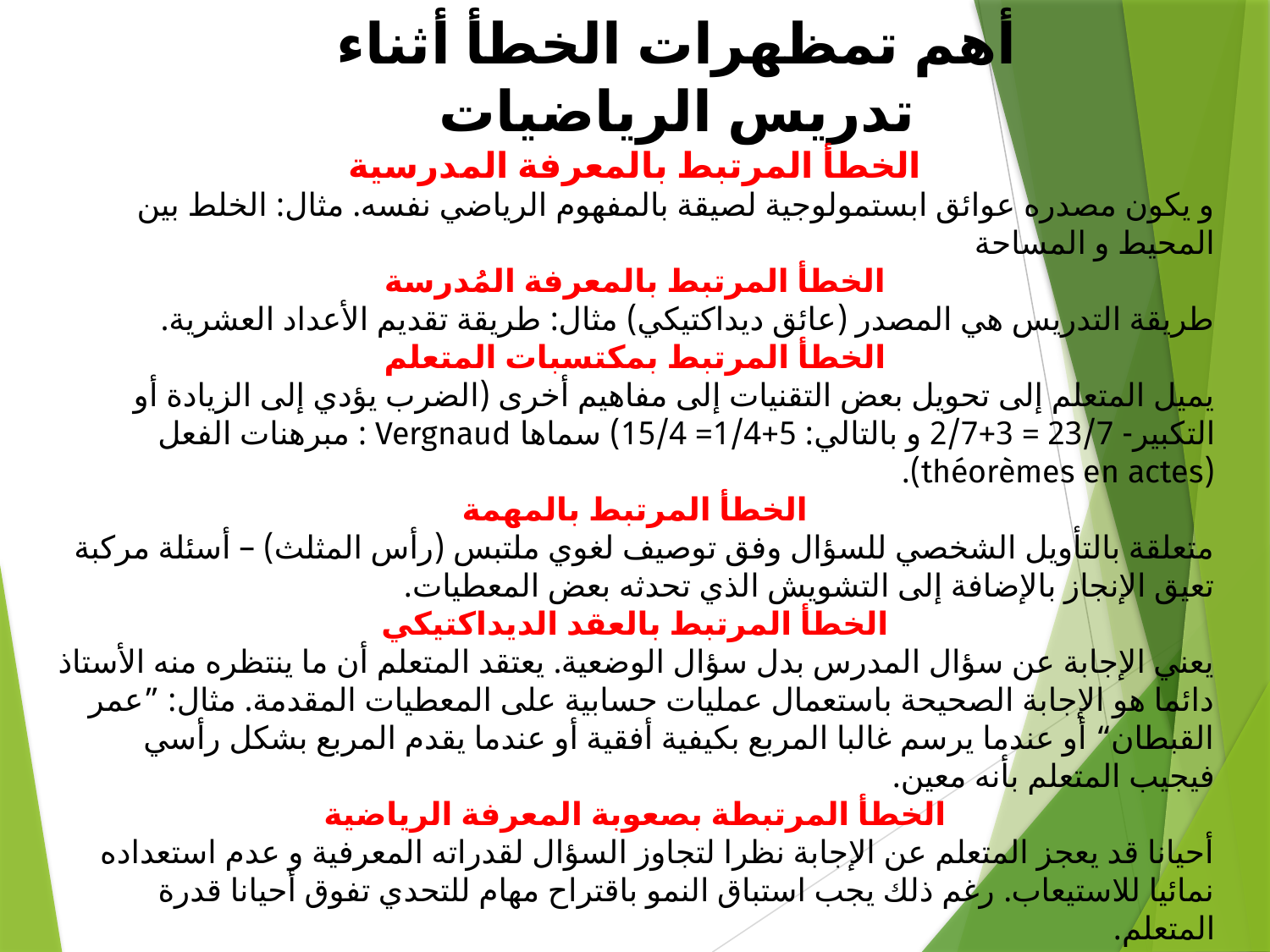

أهم تمظهرات الخطأ أثناء تدريس الرياضيات
الخطأ المرتبط بالمعرفة المدرسية
و يكون مصدره عوائق ابستمولوجية لصيقة بالمفهوم الرياضي نفسه. مثال: الخلط بين المحيط و المساحة
الخطأ المرتبط بالمعرفة المُدرسة
طريقة التدريس هي المصدر (عائق ديداكتيكي) مثال: طريقة تقديم الأعداد العشرية.
الخطأ المرتبط بمكتسبات المتعلم
يميل المتعلم إلى تحويل بعض التقنيات إلى مفاهيم أخرى (الضرب يؤدي إلى الزيادة أو التكبير- 23/7 = 3+2/7 و بالتالي: 5+1/4= 15/4) سماها Vergnaud : مبرهنات الفعل (théorèmes en actes).
الخطأ المرتبط بالمهمة
متعلقة بالتأويل الشخصي للسؤال وفق توصيف لغوي ملتبس (رأس المثلث) – أسئلة مركبة تعيق الإنجاز بالإضافة إلى التشويش الذي تحدثه بعض المعطيات.
الخطأ المرتبط بالعقد الديداكتيكي
يعني الإجابة عن سؤال المدرس بدل سؤال الوضعية. يعتقد المتعلم أن ما ينتظره منه الأستاذ دائما هو الإجابة الصحيحة باستعمال عمليات حسابية على المعطيات المقدمة. مثال: ”عمر القبطان“ أو عندما يرسم غالبا المربع بكيفية أفقية أو عندما يقدم المربع بشكل رأسي فيجيب المتعلم بأنه معين.
الخطأ المرتبطة بصعوبة المعرفة الرياضية
أحيانا قد يعجز المتعلم عن الإجابة نظرا لتجاوز السؤال لقدراته المعرفية و عدم استعداده نمائيا للاستيعاب. رغم ذلك يجب استباق النمو باقتراح مهام للتحدي تفوق أحيانا قدرة المتعلم.